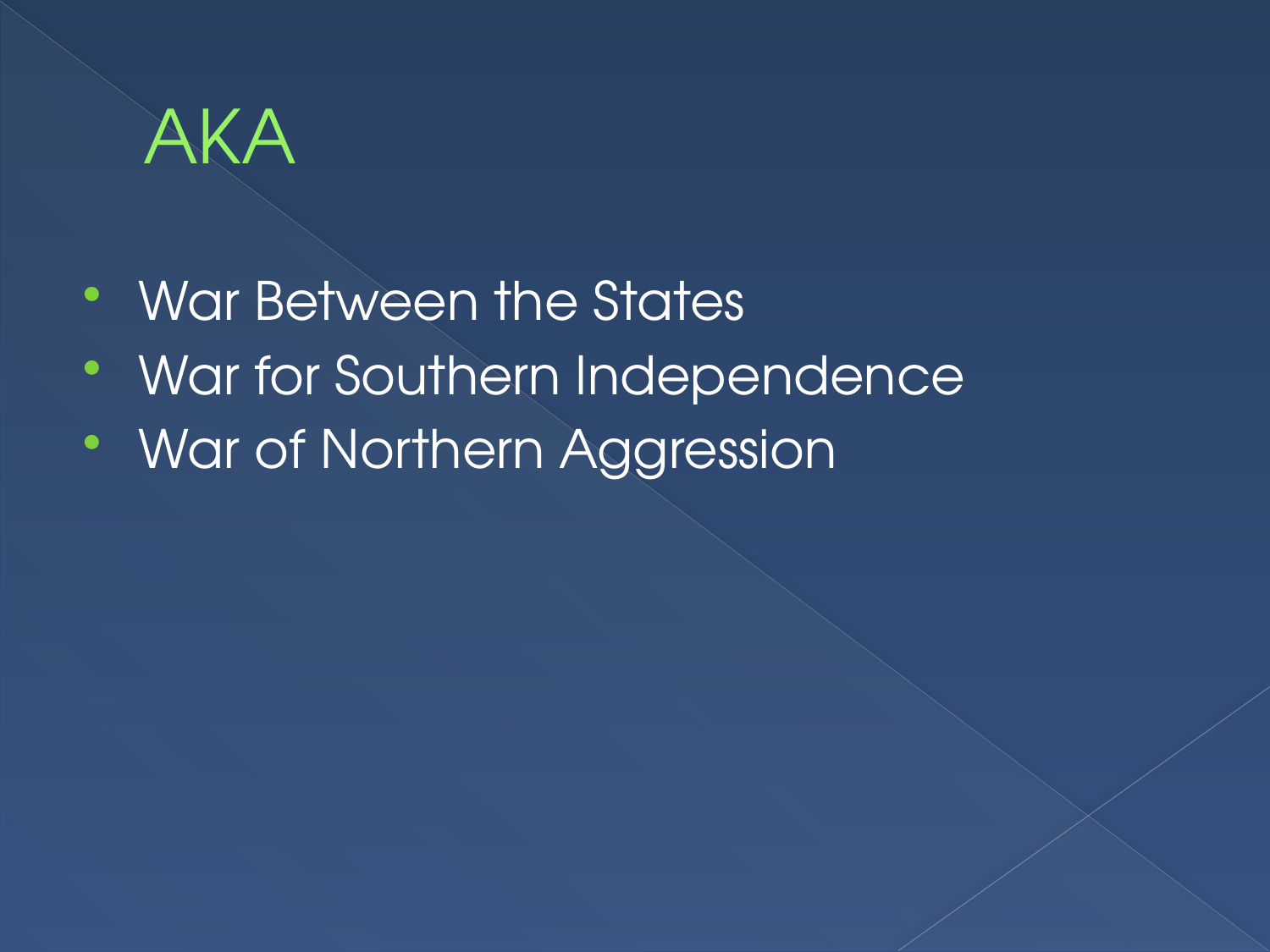

# AKA
War Between the States
War for Southern Independence
War of Northern Aggression